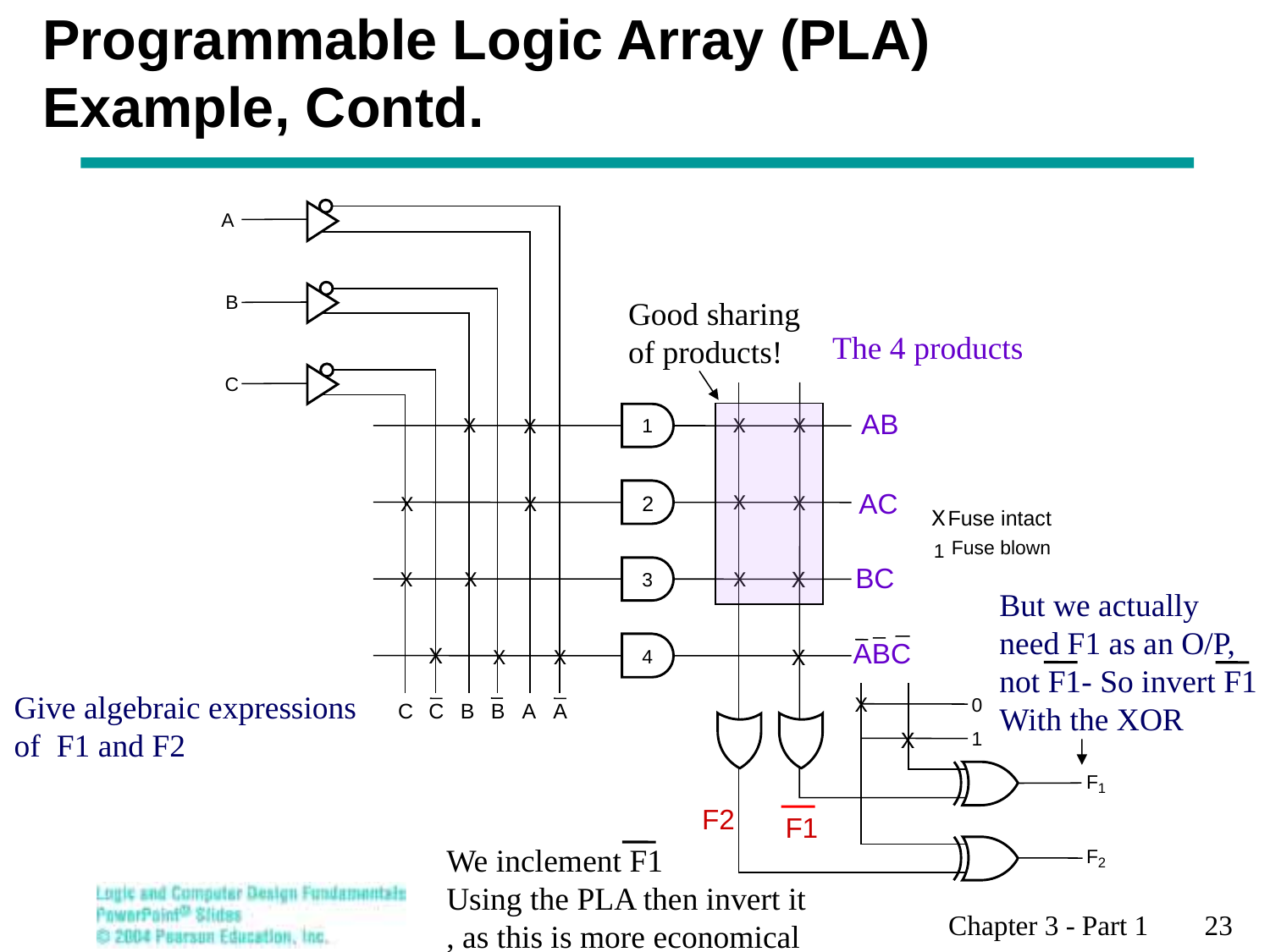

# Programmable Logic Array (PLA) Example, Contd.

A

B

C

C
C
B
B
A
A

X
X
X
X
X
X
X
X
X
1

2
X
X

X
Fuse intact
Fuse blown
1

X
X
3

X
X
X
4

0
X
X

1

F
1

F
2

Good sharing
of products!
The 4 products

AB
AC
BC
But we actually
need F1 as an O/P,
not F1- So invert F1
With the XOR
ABC

Give algebraic expressions
of  F1 and F2

F2

F1
We inclement F1
Using the PLA then invert it
, as this is more economical

Chapter 3 - Part 1        23